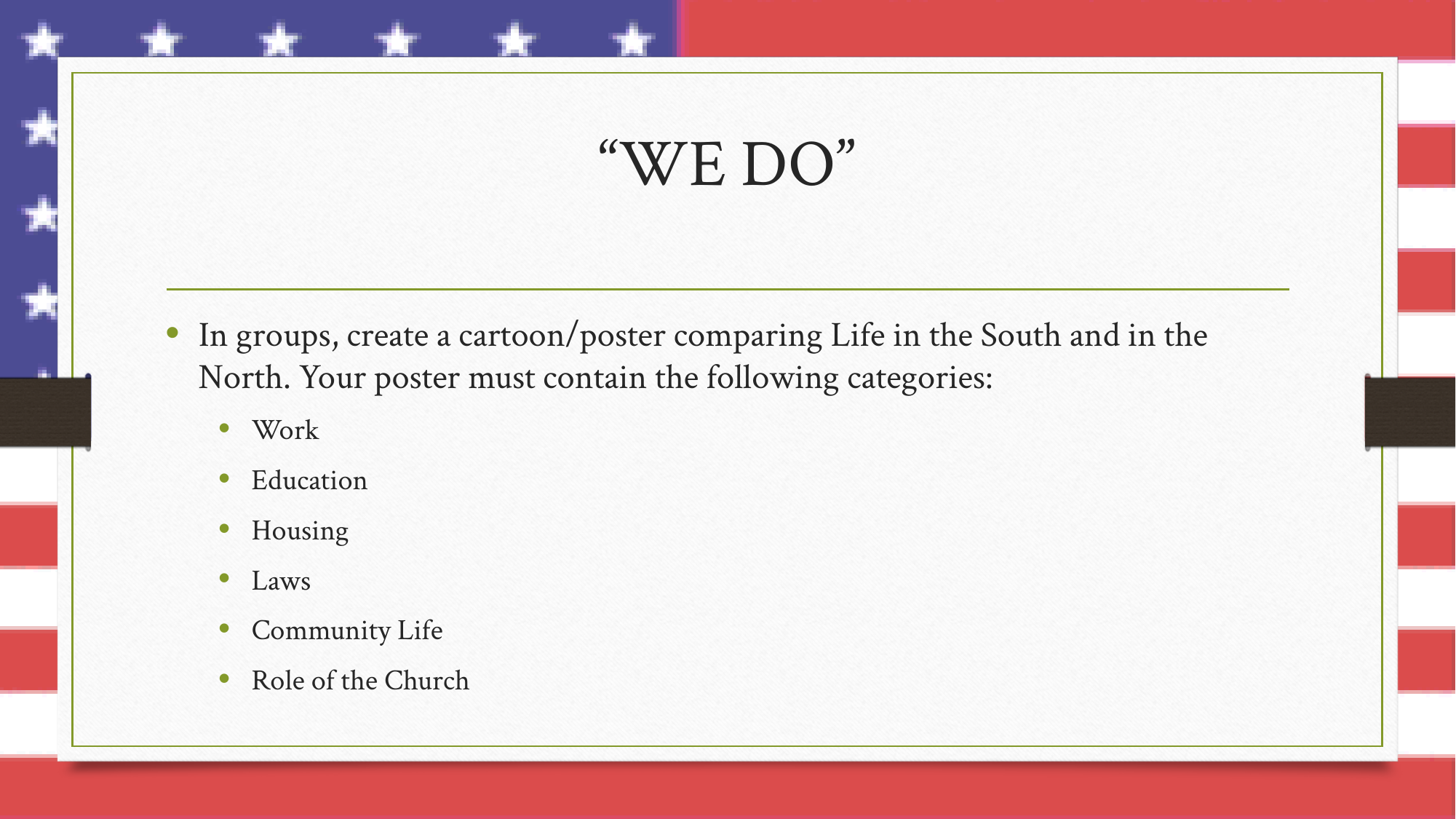

# “WE DO”
In groups, create a cartoon/poster comparing Life in the South and in the North. Your poster must contain the following categories:
Work
Education
Housing
Laws
Community Life
Role of the Church